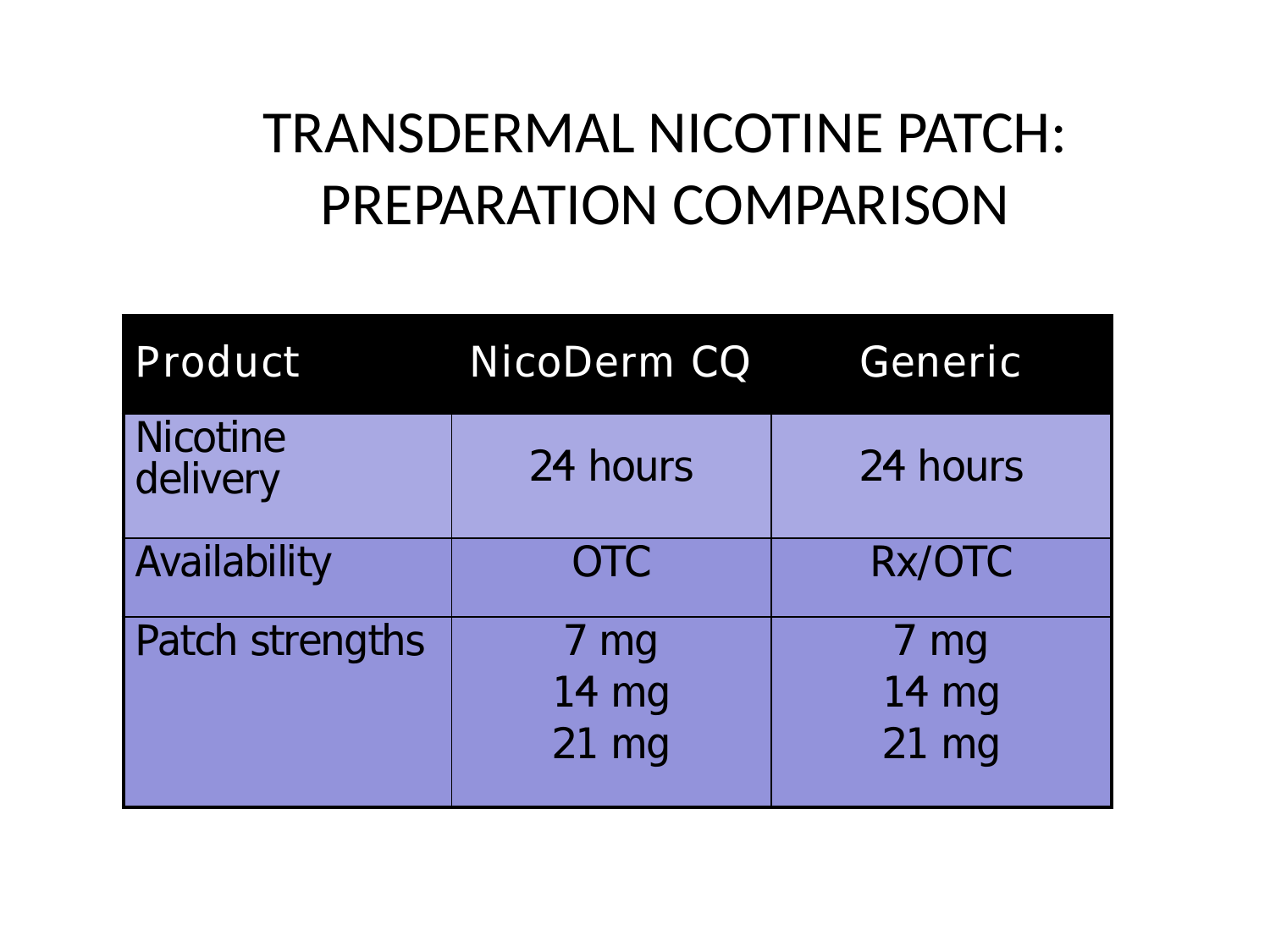

TRANSDERMAL NICOTINE PATCH:
PREPARATION COMPARISON
| Product | NicoDerm CQ | Generic |
| --- | --- | --- |
| Nicotine delivery | 24 hours | 24 hours |
| Availability | OTC | Rx/OTC |
| Patch strengths | 7 mg 14 mg 21 mg | 7 mg 14 mg 21 mg |